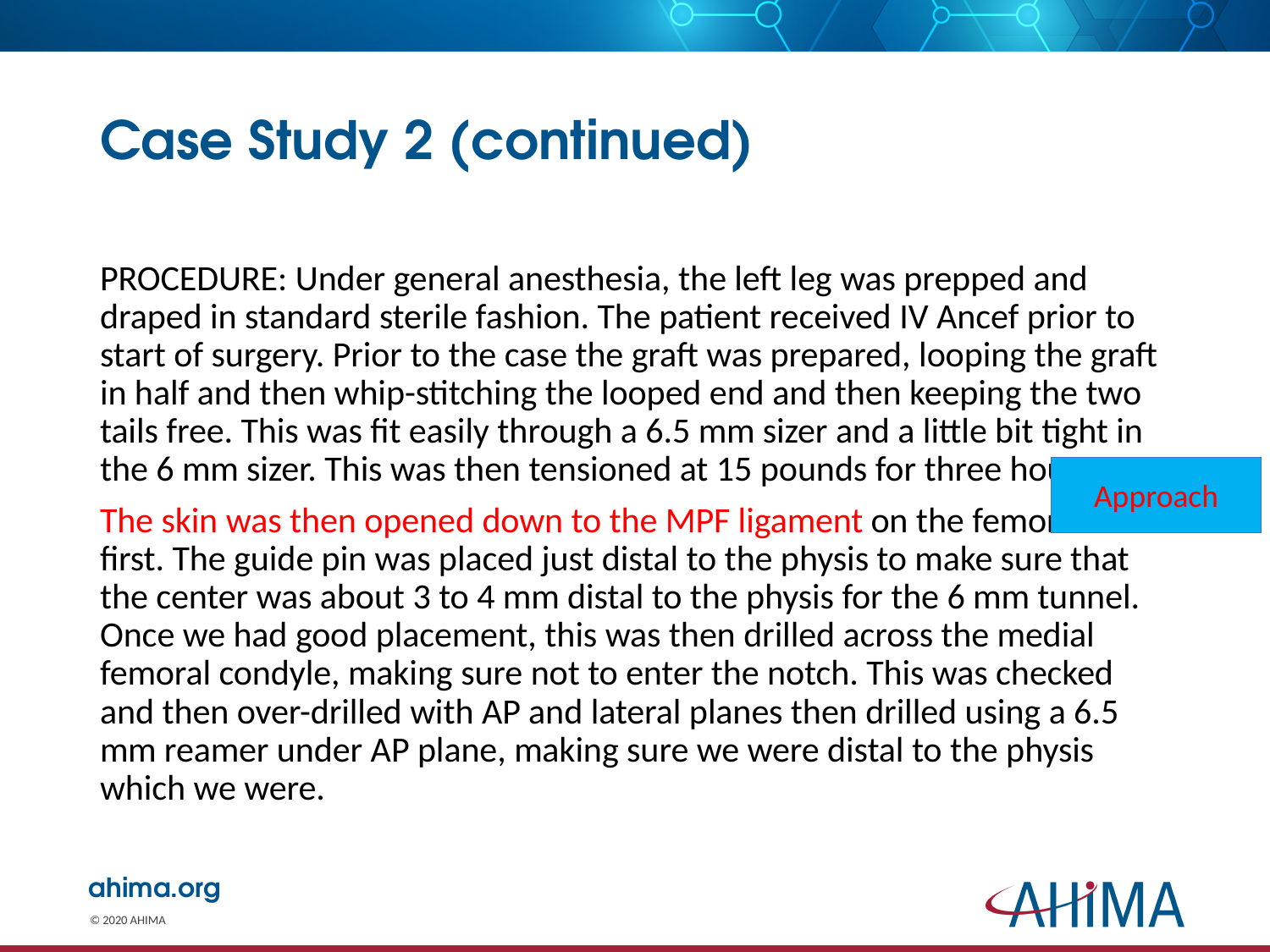

# Case Study 2 (continued)
PROCEDURE: Under general anesthesia, the left leg was prepped and draped in standard sterile fashion. The patient received IV Ancef prior to start of surgery. Prior to the case the graft was prepared, looping the graft in half and then whip-stitching the looped end and then keeping the two tails free. This was fit easily through a 6.5 mm sizer and a little bit tight in the 6 mm sizer. This was then tensioned at 15 pounds for three hours.
The skin was then opened down to the MPF ligament on the femoral side first. The guide pin was placed just distal to the physis to make sure that the center was about 3 to 4 mm distal to the physis for the 6 mm tunnel. Once we had good placement, this was then drilled across the medial femoral condyle, making sure not to enter the notch. This was checked and then over-drilled with AP and lateral planes then drilled using a 6.5 mm reamer under AP plane, making sure we were distal to the physis which we were.

Approach